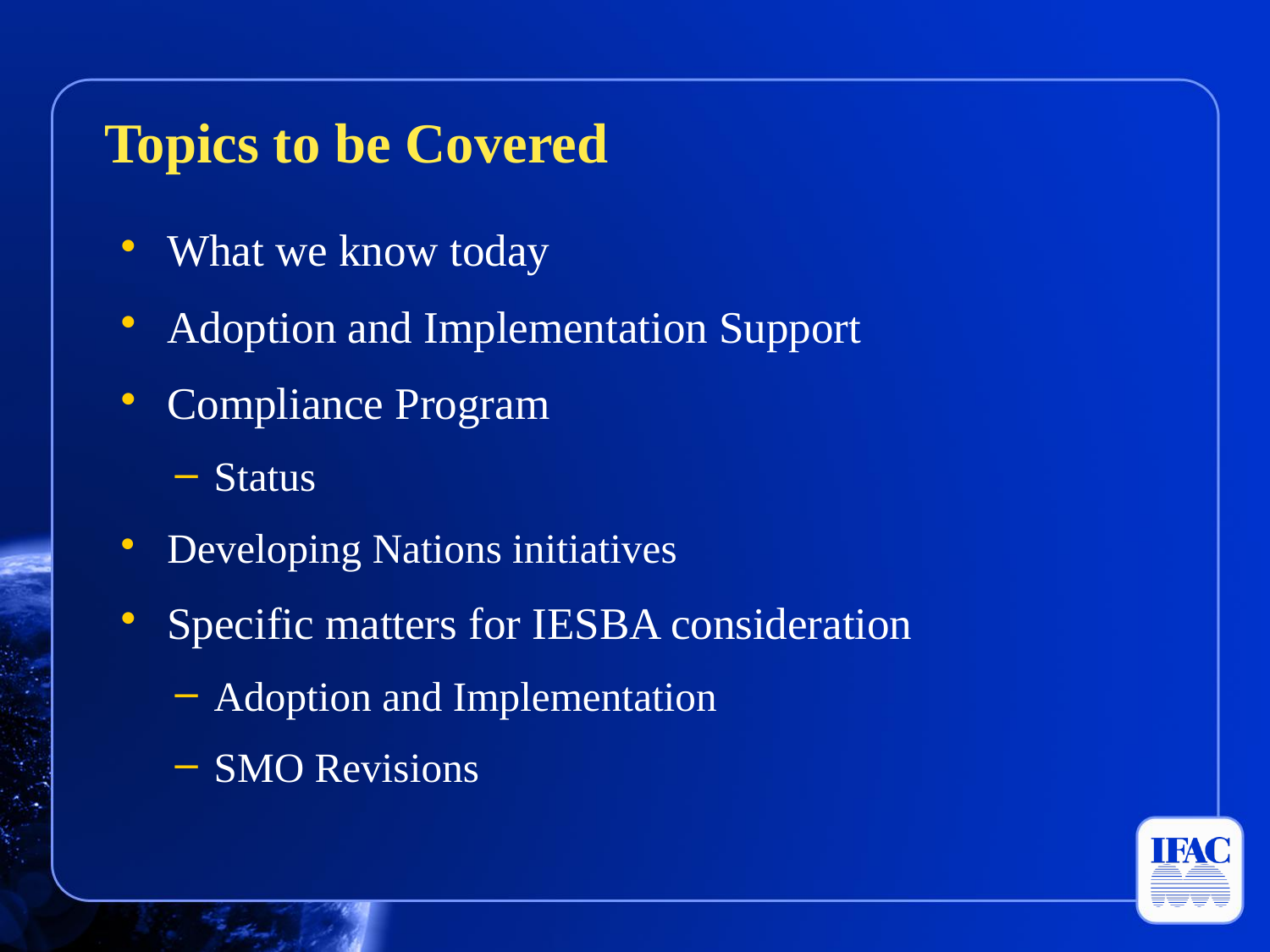

#
Topics to be Covered
What we know today
Adoption and Implementation Support
Compliance Program
Status
Developing Nations initiatives
Specific matters for IESBA consideration
Adoption and Implementation
SMO Revisions